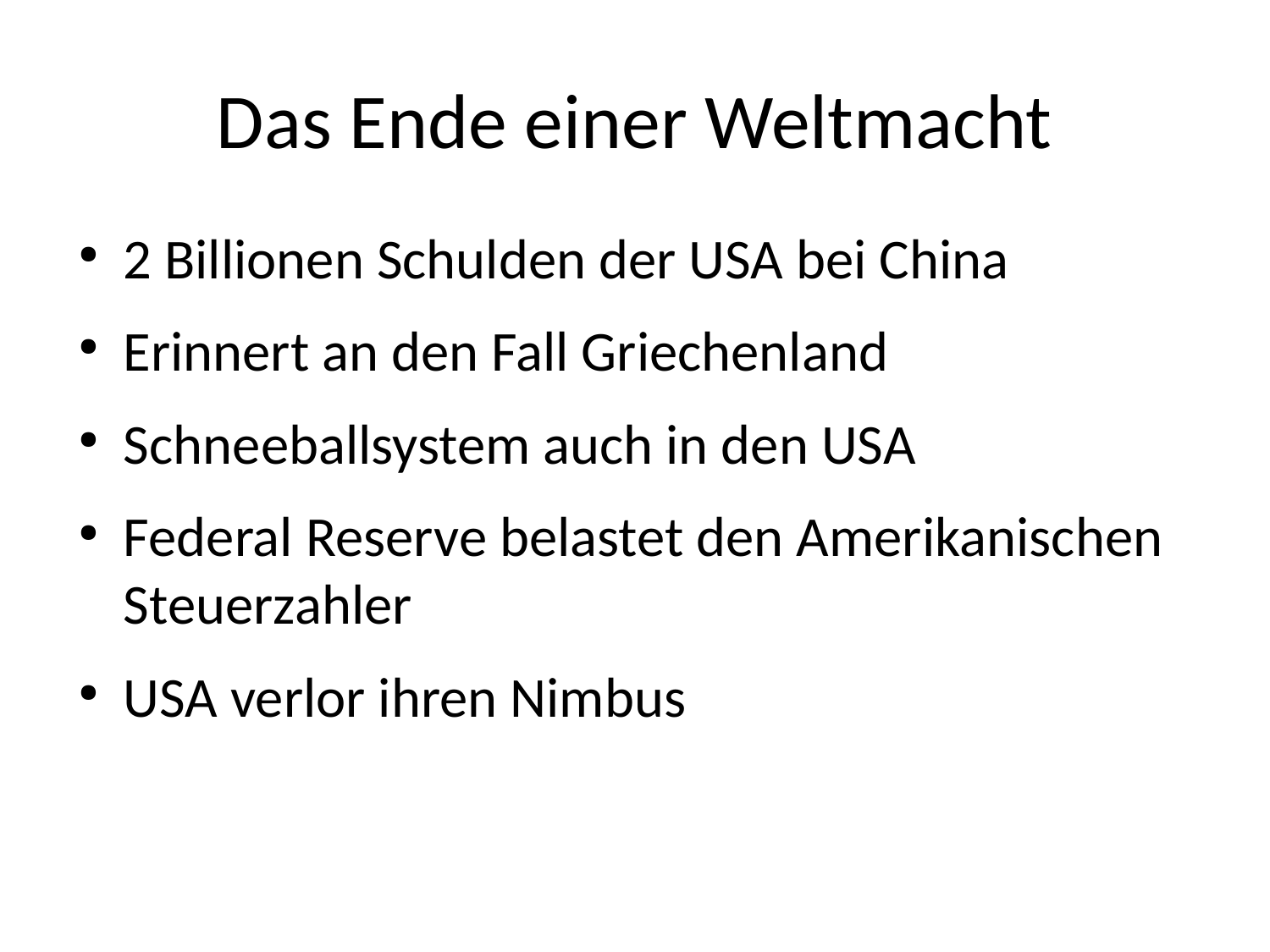

Das Ende einer Weltmacht
2 Billionen Schulden der USA bei China
Erinnert an den Fall Griechenland
Schneeballsystem auch in den USA
Federal Reserve belastet den Amerikanischen Steuerzahler
USA verlor ihren Nimbus